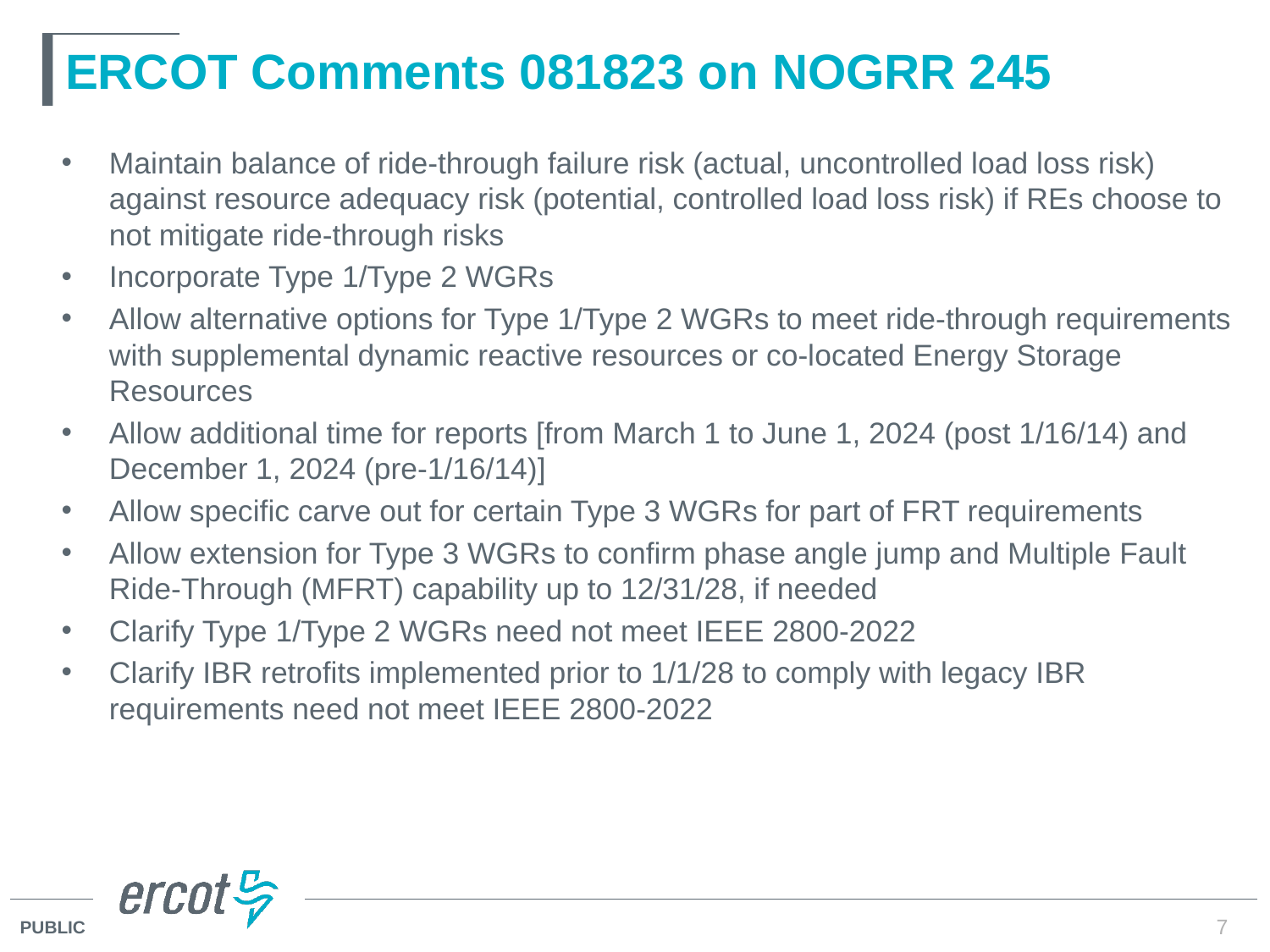

# ERCOT Comments 081823 on NOGRR 245
Maintain balance of ride-through failure risk (actual, uncontrolled load loss risk) against resource adequacy risk (potential, controlled load loss risk) if REs choose to not mitigate ride-through risks
Incorporate Type 1/Type 2 WGRs
Allow alternative options for Type 1/Type 2 WGRs to meet ride-through requirements with supplemental dynamic reactive resources or co-located Energy Storage Resources
Allow additional time for reports [from March 1 to June 1, 2024 (post 1/16/14) and December 1, 2024 (pre-1/16/14)]
Allow specific carve out for certain Type 3 WGRs for part of FRT requirements
Allow extension for Type 3 WGRs to confirm phase angle jump and Multiple Fault Ride-Through (MFRT) capability up to 12/31/28, if needed
Clarify Type 1/Type 2 WGRs need not meet IEEE 2800-2022
Clarify IBR retrofits implemented prior to 1/1/28 to comply with legacy IBR requirements need not meet IEEE 2800-2022

7